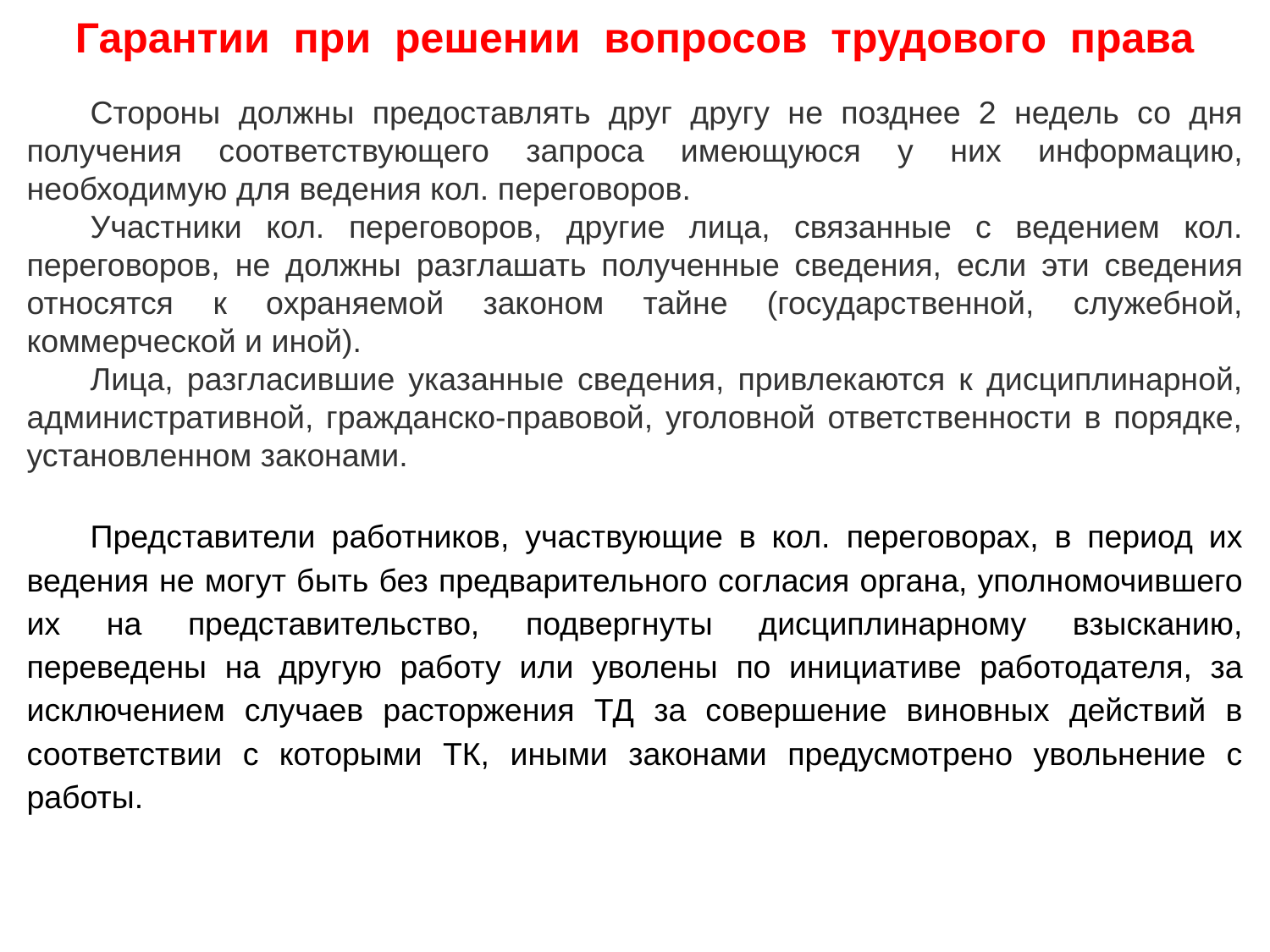

Гарантии  при  решении  вопросов  трудового  права
Стороны должны предоставлять друг другу не позднее 2 недель со дня получения соответствующего запроса имеющуюся у них информацию, необходимую для ведения кол. переговоров.
Участники кол. переговоров, другие лица, связанные с ведением кол. переговоров, не должны разглашать полученные сведения, если эти сведения относятся к охраняемой законом тайне (государственной, служебной, коммерческой и иной).
Лица, разгласившие указанные сведения, привлекаются к дисциплинарной, административной, гражданско-правовой, уголовной ответственности в порядке, установленном законами.

Представители работников, участвующие в кол. переговорах, в период их ведения не могут быть без предварительного согласия органа, уполномочившего их на представительство, подвергнуты дисциплинарному взысканию, переведены на другую работу или уволены по инициативе работодателя, за исключением случаев расторжения ТД за совершение виновных действий в соответствии с которыми ТК, иными законами предусмотрено увольнение с работы.